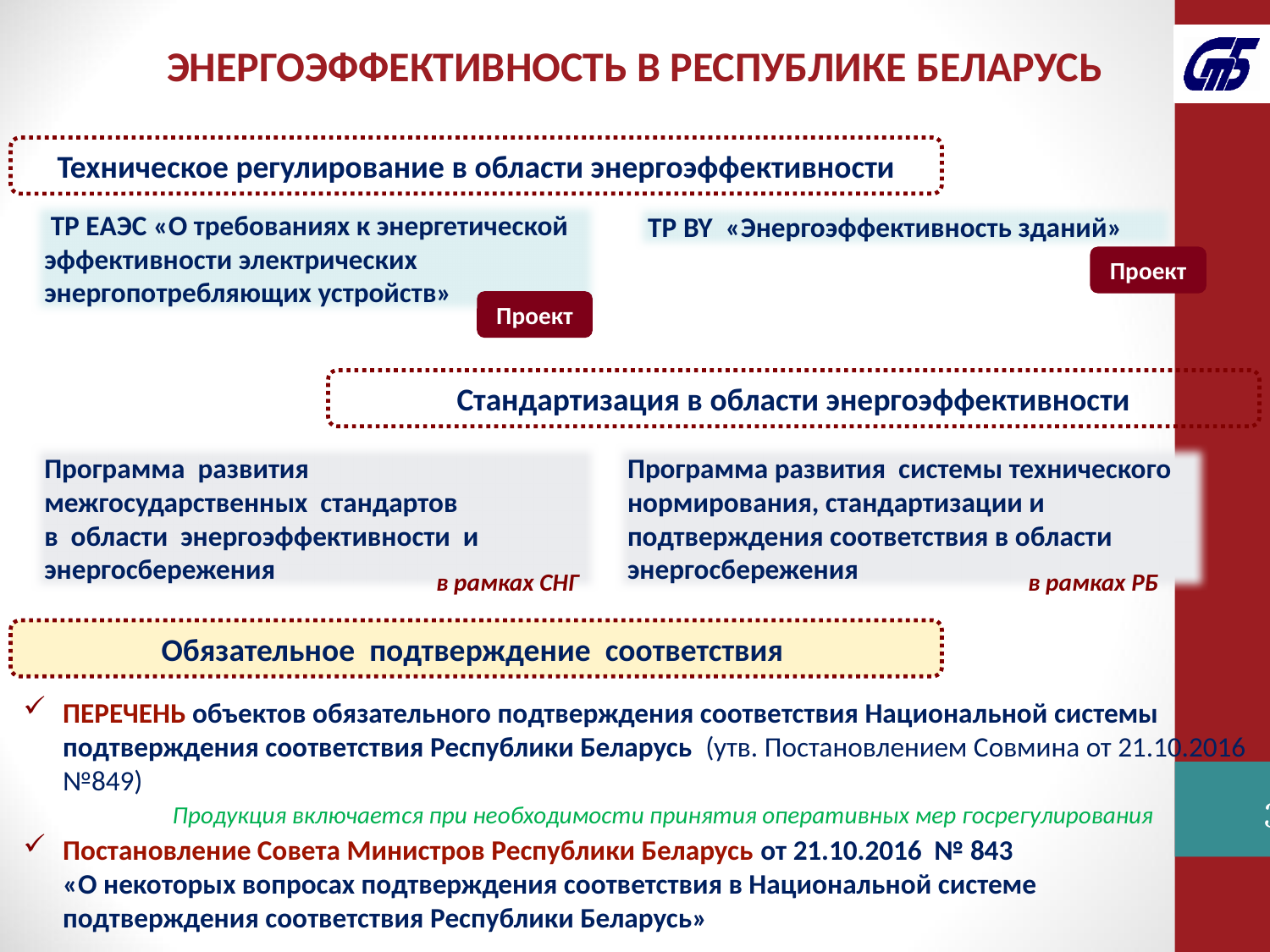

ЭНЕРГОЭФФЕКТИВНОСТЬ В РЕСПУБЛИКЕ БЕЛАРУСЬ
Техническое регулирование в области энергоэффективности
 ТР ЕАЭС «О требованиях к энергетической эффективности электрических энергопотребляющих устройств»
ТР BY  «Энергоэффективность зданий»
Проект
Проект
Стандартизация в области энергоэффективности
Программа  развития  межгосударственных  стандартов
в  области  энергоэффективности  и  энергосбережения
Программа развития  системы технического нормирования, стандартизации и подтверждения соответствия в области энергосбережения
в рамках СНГ
в рамках РБ
Обязательное  подтверждение  соответствия
ПЕРЕЧЕНЬ объектов обязательного подтверждения соответствия Национальной системы подтверждения соответствия Республики Беларусь  (утв. Постановлением Совмина от 21.10.2016 №849)
37
Продукция включается при необходимости принятия оперативных мер госрегулирования
Постановление Совета Министров Республики Беларусь от 21.10.2016  № 843
«О некоторых вопросах подтверждения соответствия в Национальной системе подтверждения соответствия Республики Беларусь»